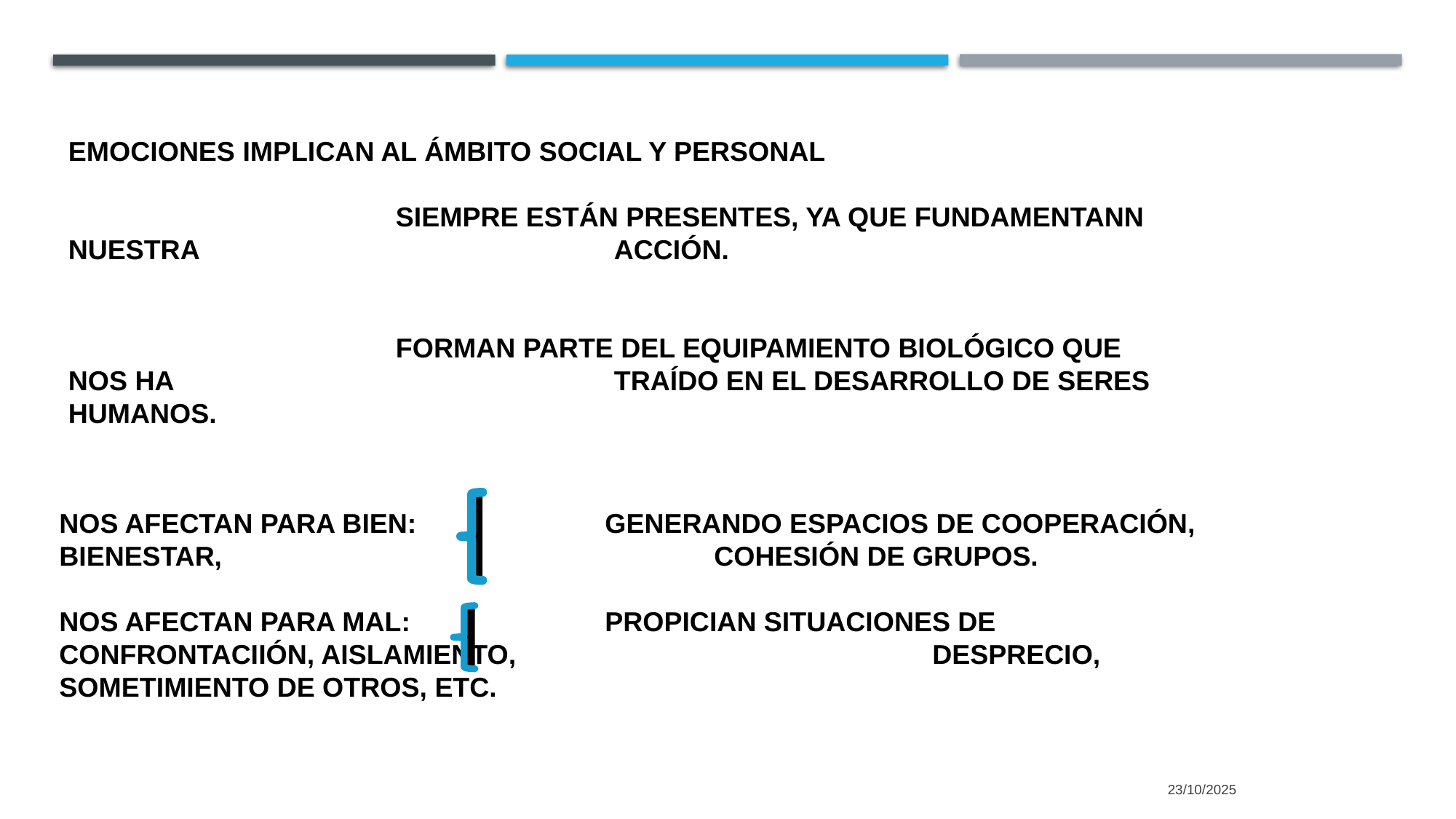

EMOCIONES IMPLICAN AL ÁMBITO SOCIAL Y PERSONAL

			SIEMPRE ESTÁN PRESENTES, YA QUE FUNDAMENTANN NUESTRA 				ACCIÓN.

			FORMAN PARTE DEL EQUIPAMIENTO BIOLÓGICO QUE NOS HA 				TRAÍDO EN EL DESARROLLO DE SERES HUMANOS.

NOS AFECTAN PARA BIEN:		GENERANDO ESPACIOS DE COOPERACIÓN, BIENESTAR, 					COHESIÓN DE GRUPOS.

NOS AFECTAN PARA MAL:		PROPICIAN SITUACIONES DE CONFRONTACIIÓN, AISLAMIENTO, 				DESPRECIO, SOMETIMIENTO DE OTROS, ETC.

23/10/2025